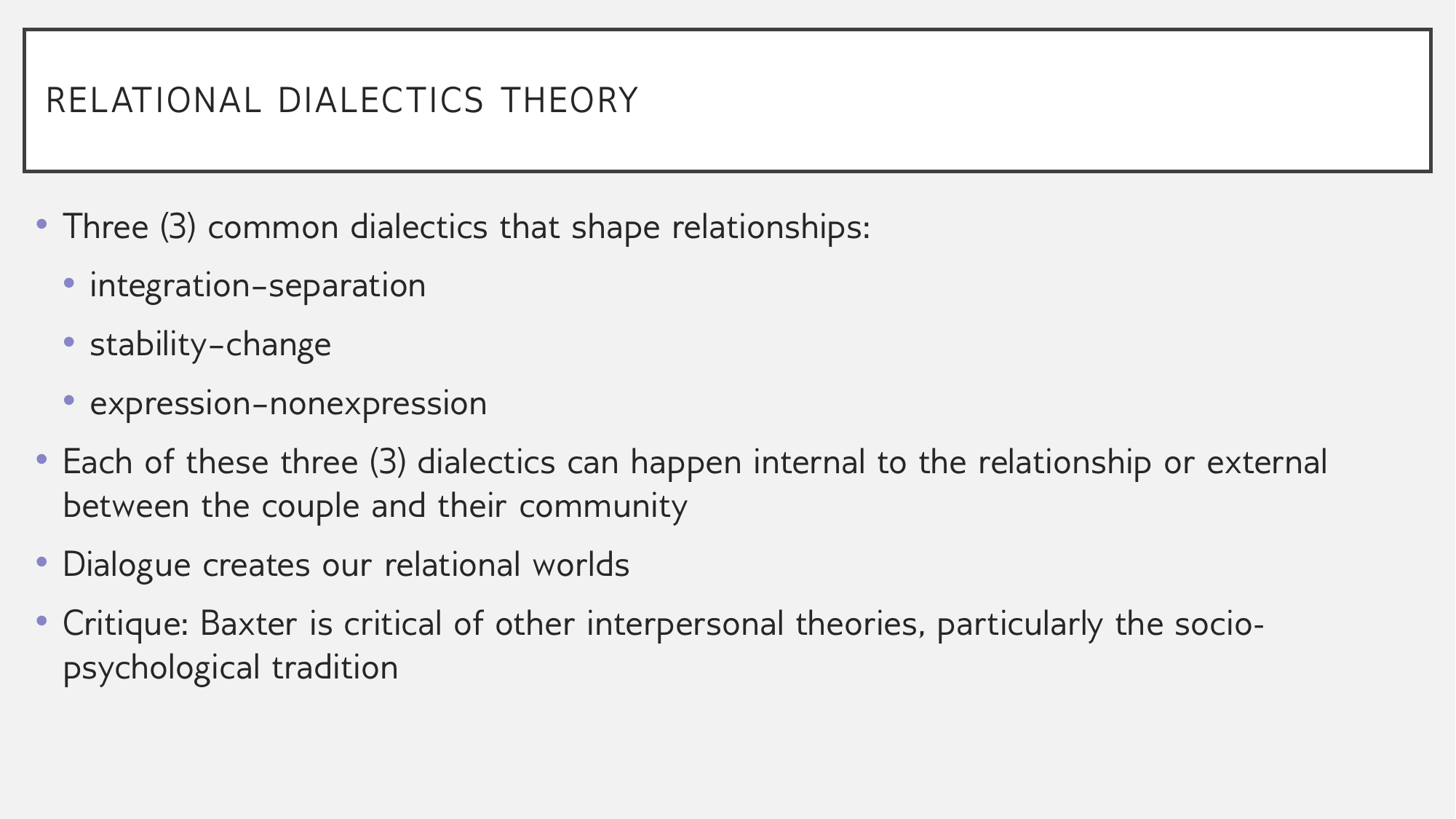

# Relational Dialectics Theory
Three (3) common dialectics that shape relationships:
integration–separation
stability–change
expression–nonexpression
Each of these three (3) dialectics can happen internal to the relationship or external between the couple and their community
Dialogue creates our relational worlds
Critique: Baxter is critical of other interpersonal theories, particularly the socio-psychological tradition